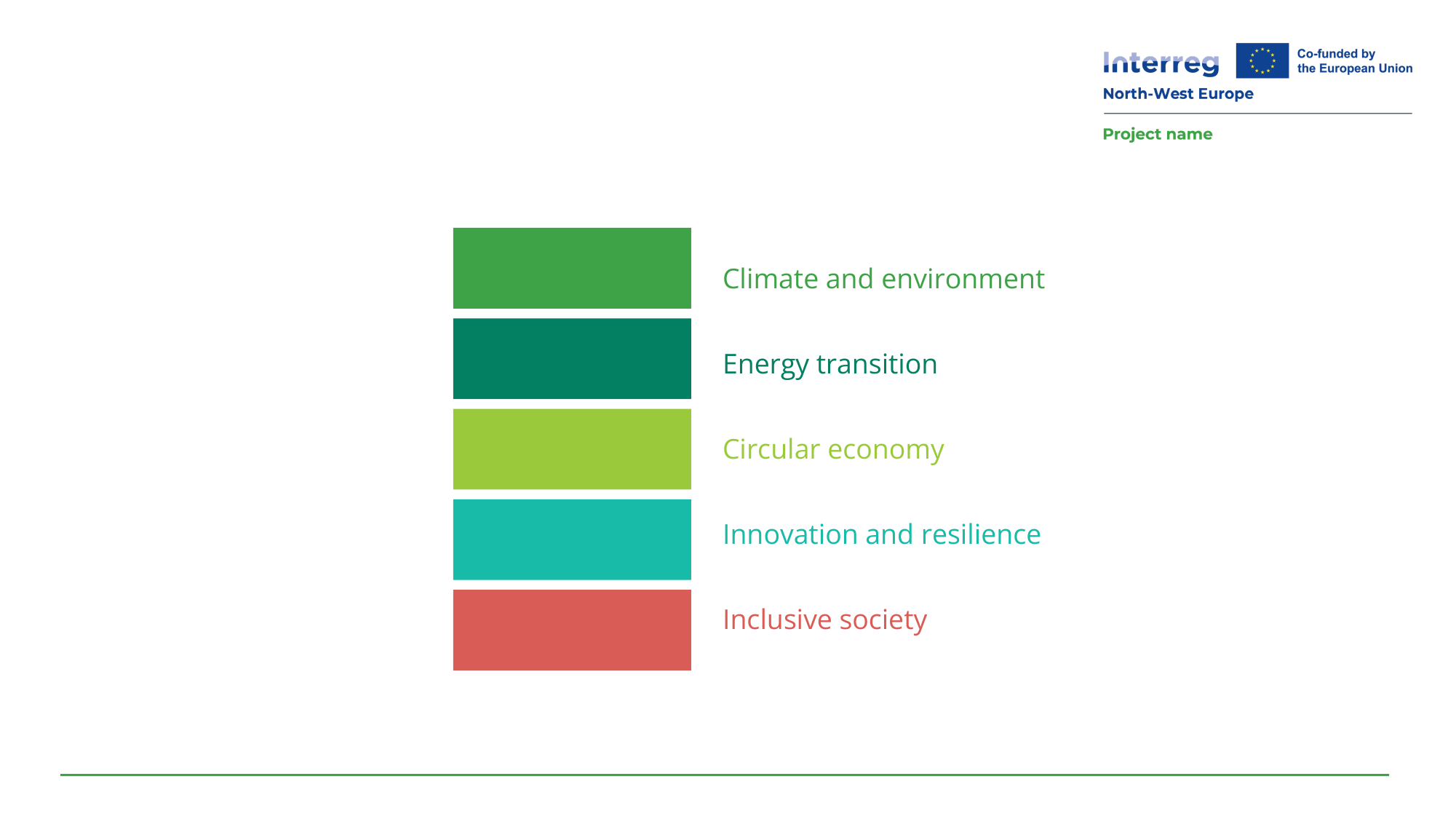

Climate and environment

Energy transition

Circular economy

Innovation and resilience

Inclusive society